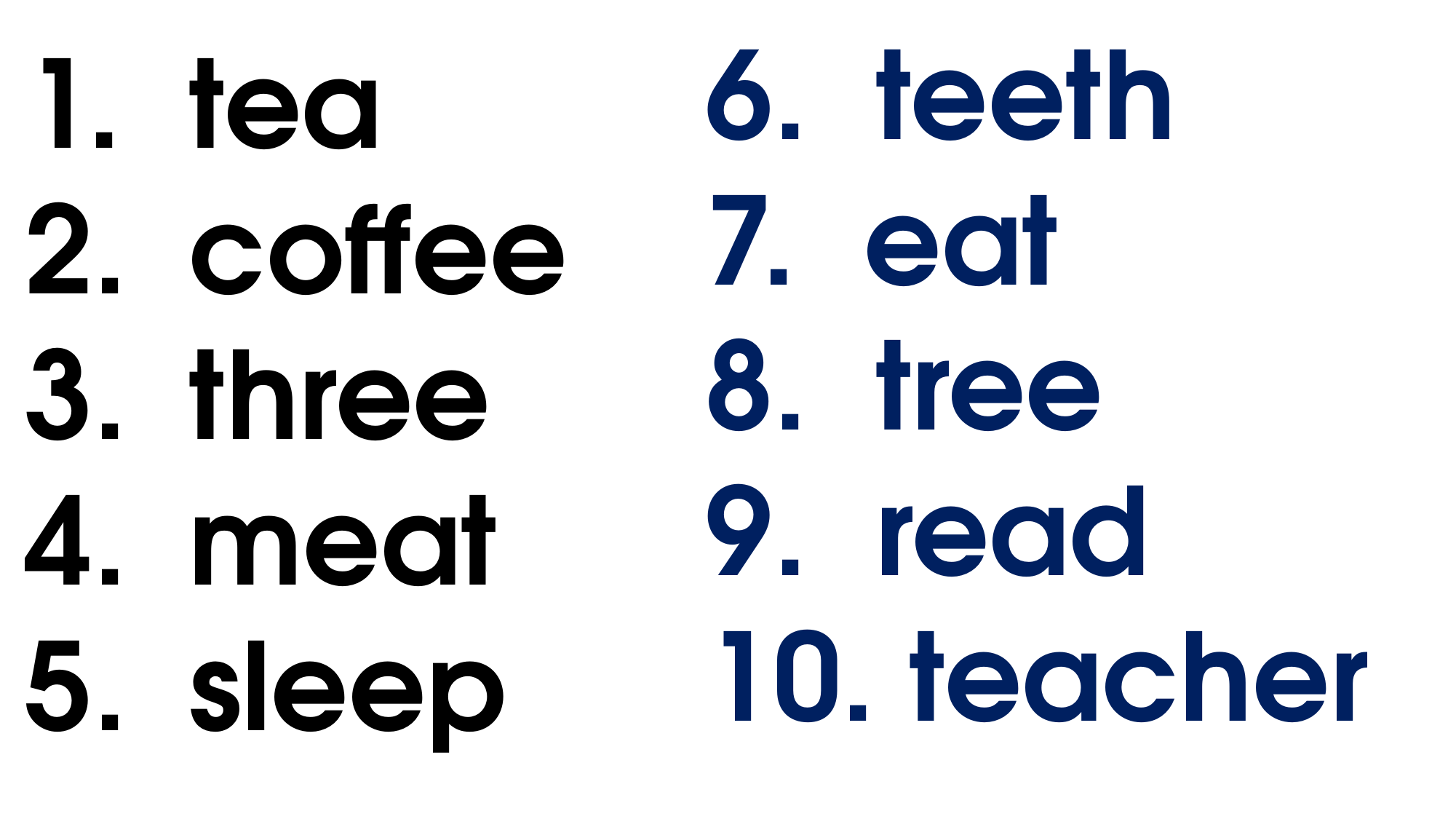

6.  teeth
7.  eat
8.  tree
9.  read
10. teacher
tea
coffee
three
meat
sleep